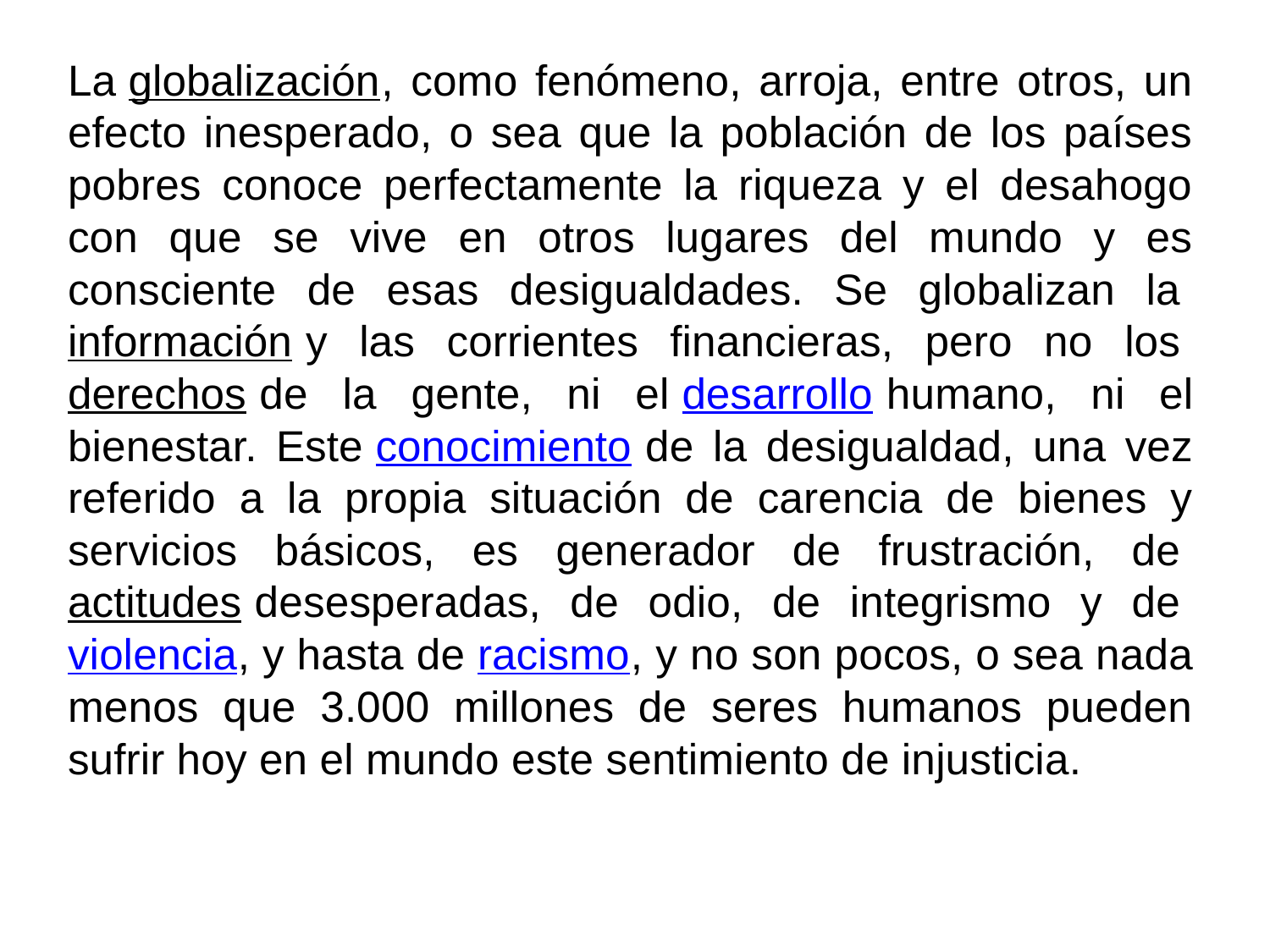

La globalización, como fenómeno, arroja, entre otros, un efecto inesperado, o sea que la población de los países pobres conoce perfectamente la riqueza y el desahogo con que se vive en otros lugares del mundo y es consciente de esas desigualdades. Se globalizan la información y las corrientes financieras, pero no los derechos de la gente, ni el desarrollo humano, ni el bienestar. Este conocimiento de la desigualdad, una vez referido a la propia situación de carencia de bienes y servicios básicos, es generador de frustración, de actitudes desesperadas, de odio, de integrismo y de violencia, y hasta de racismo, y no son pocos, o sea nada menos que 3.000 millones de seres humanos pueden sufrir hoy en el mundo este sentimiento de injusticia.